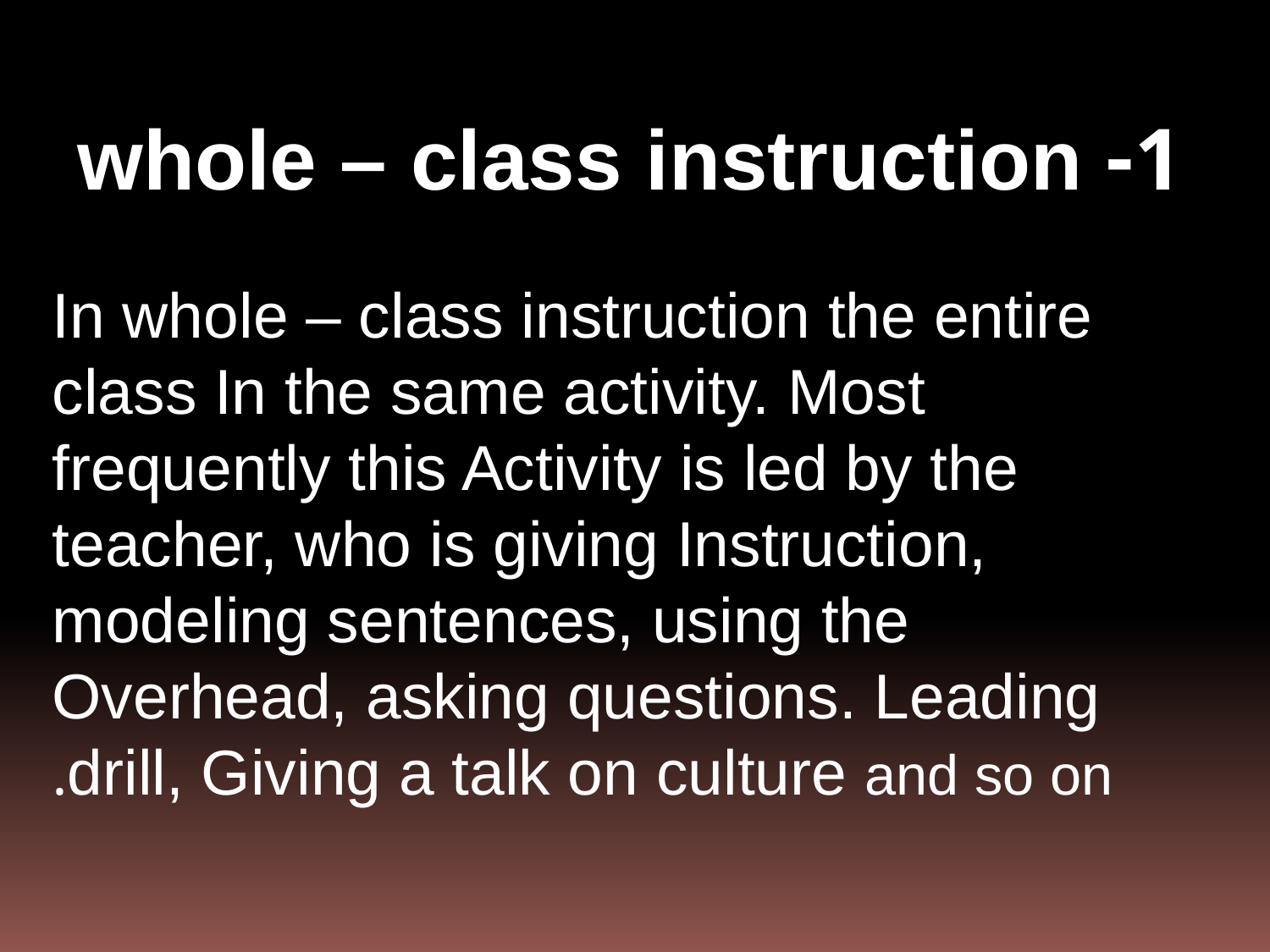

1- whole – class instruction

  In whole – class instruction the entire class In the same activity. Most frequently this Activity is led by the teacher, who is giving Instruction, modeling sentences, using the Overhead, asking questions. Leading drill, Giving a talk on culture and so on.